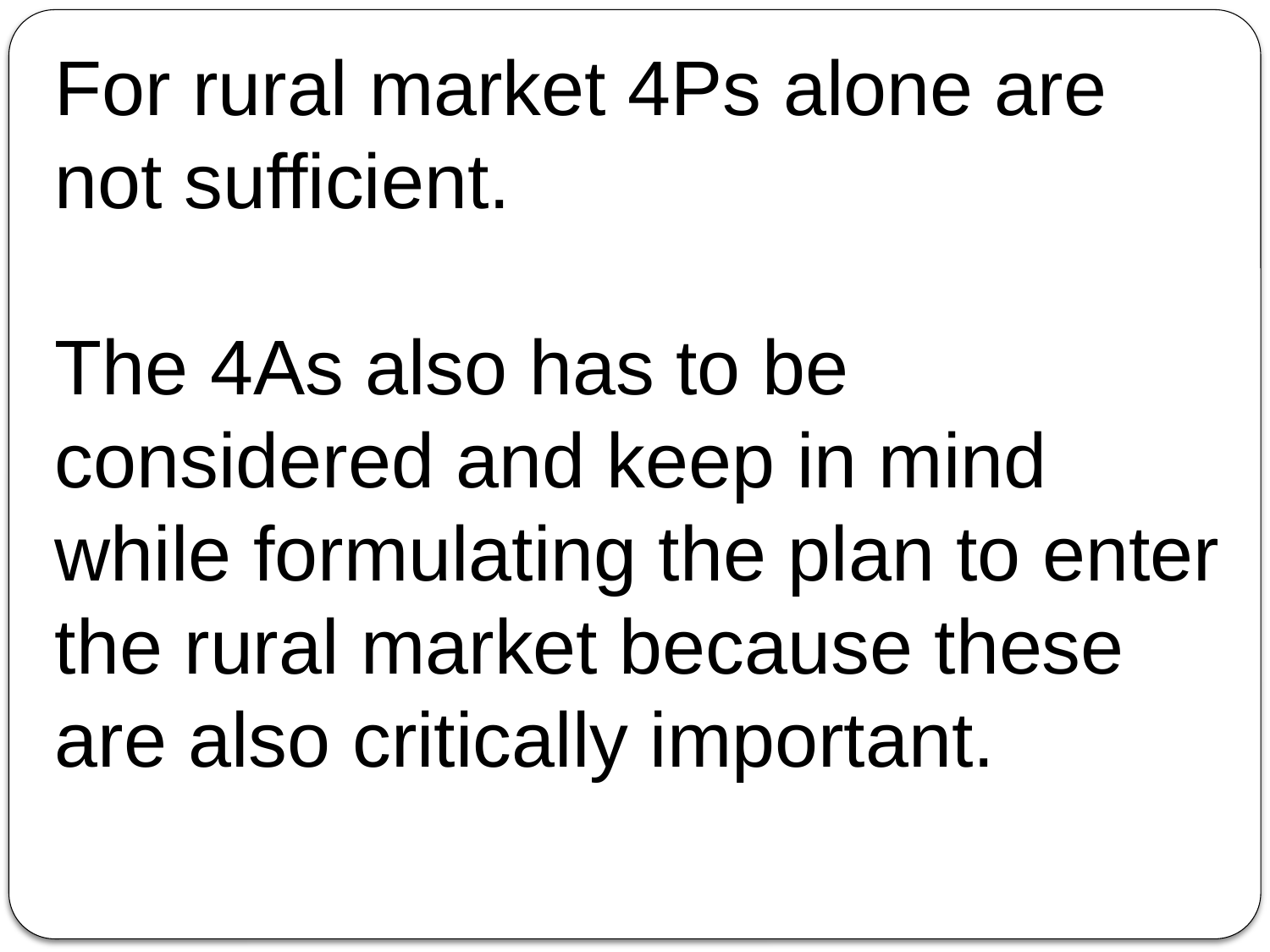

For rural market 4Ps alone are not sufficient.

The 4As also has to be considered and keep in mind while formulating the plan to enter the rural market because these are also critically important.